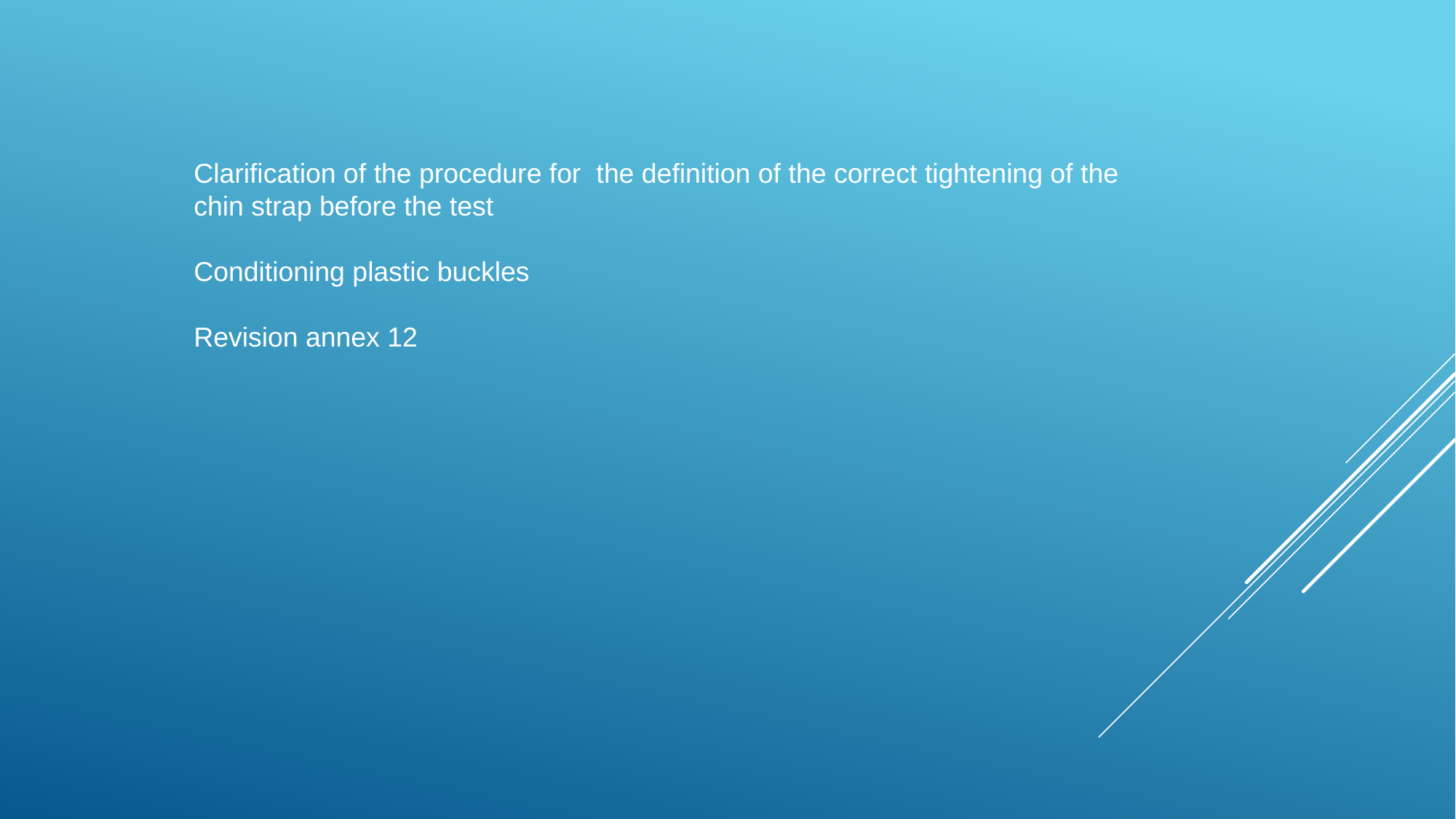

Clarification of the procedure for  the definition of the correct tightening of the chin strap before the test

Conditioning plastic buckles

Revision annex 12